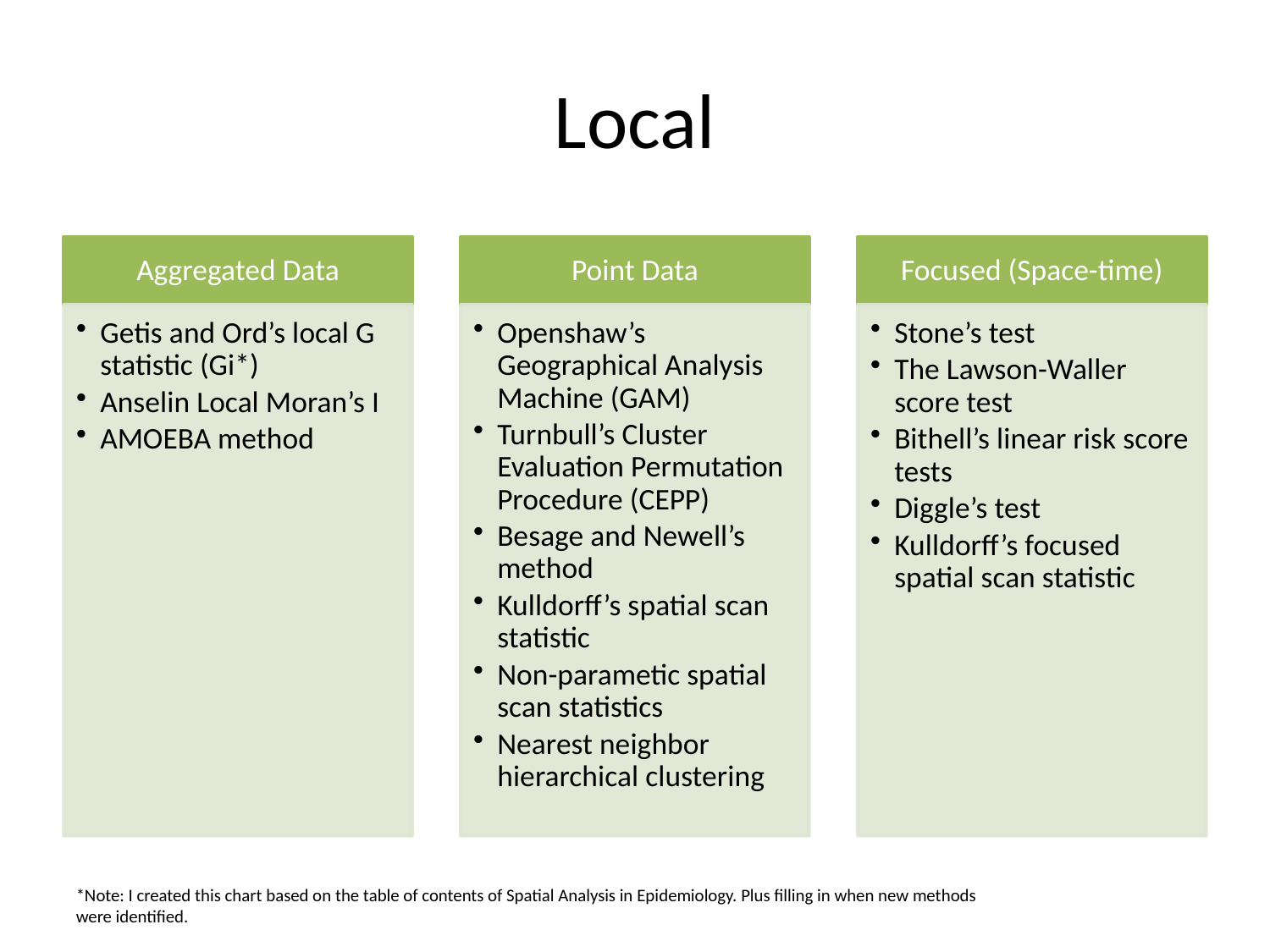

# Local
Aggregated Data
Getis and Ord’s local G statistic (Gi*)
Anselin Local Moran’s I
AMOEBA method
Point Data
Openshaw’s Geographical Analysis Machine (GAM)
Turnbull’s Cluster Evaluation Permutation Procedure (CEPP)
Besage and Newell’s method
Kulldorff’s spatial scan statistic
Non-parametic spatial scan statistics
Nearest neighbor hierarchical clustering
Focused (Space-time)
Stone’s test
The Lawson-Waller score test
Bithell’s linear risk score tests
Diggle’s test
Kulldorff’s focused spatial scan statistic
*Note: I created this chart based on the table of contents of Spatial Analysis in Epidemiology. Plus filling in when new methods were identified.